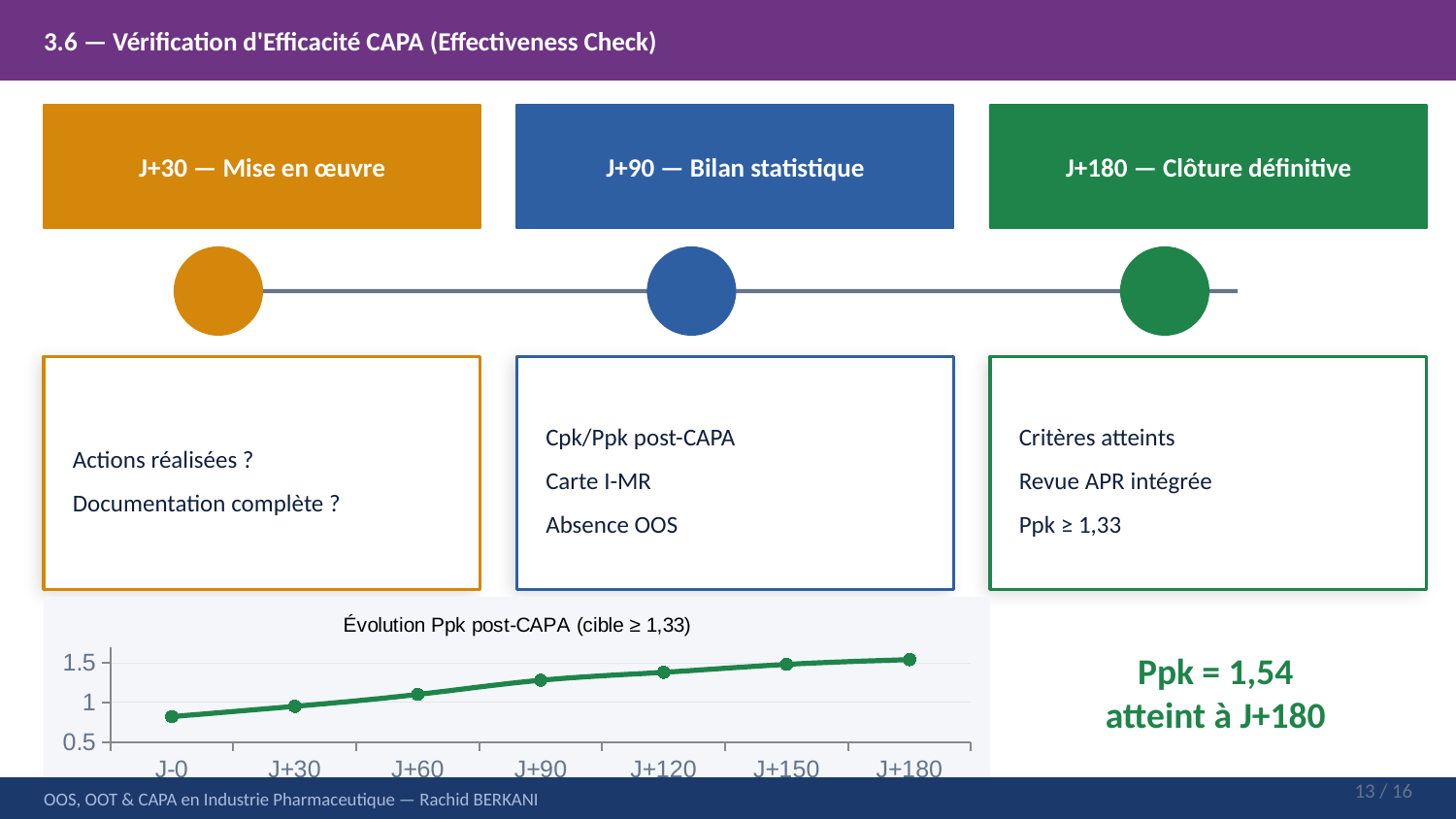

3.6 — Vérification d'Efficacité CAPA (Effectiveness Check)

J+30 — Mise en œuvre

J+90 — Bilan statistique

J+180 — Clôture définitive

Actions réalisées ?
Documentation complète ?
Cpk/Ppk post-CAPA
Carte I-MR
Absence OOS
Critères atteints
Revue APR intégrée
Ppk ≥ 1,33

### Chart: Évolution Ppk post-CAPA (cible ≥ 1,33)

| Category | Ppk |
|---|---|
| J-0 | 0.82 |
| J+30 | 0.95 |
| J+60 | 1.1 |
| J+90 | 1.28 |
| J+120 | 1.38 |
| J+150 | 1.48 |
| J+180 | 1.54 |
Ppk = 1,54
atteint à J+180
13 / 16

OOS, OOT & CAPA en Industrie Pharmaceutique — Rachid BERKANI